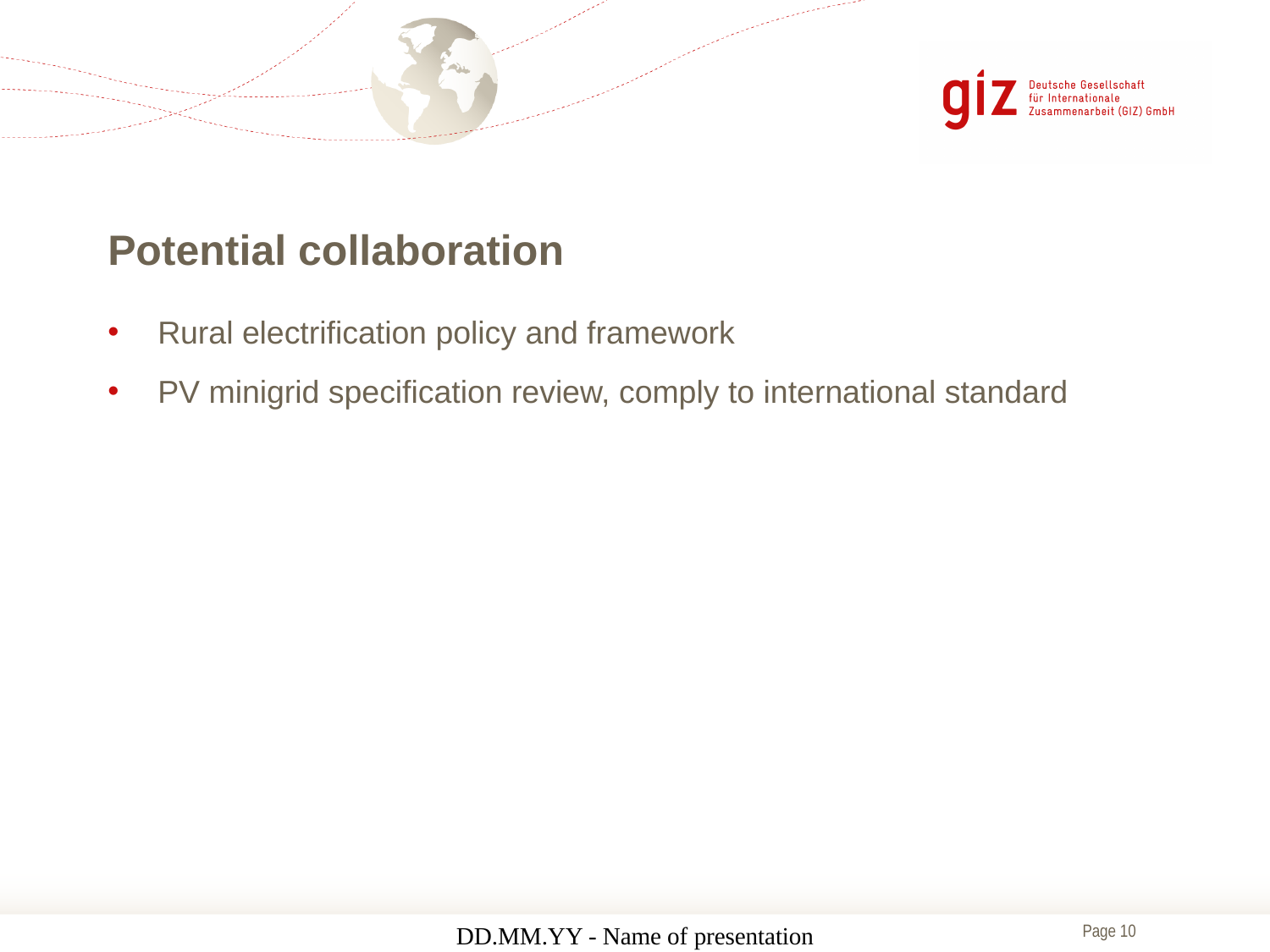

10
# Potential collaboration
Rural electrification policy and framework
PV minigrid specification review, comply to international standard
DD.MM.YY - Name of presentation